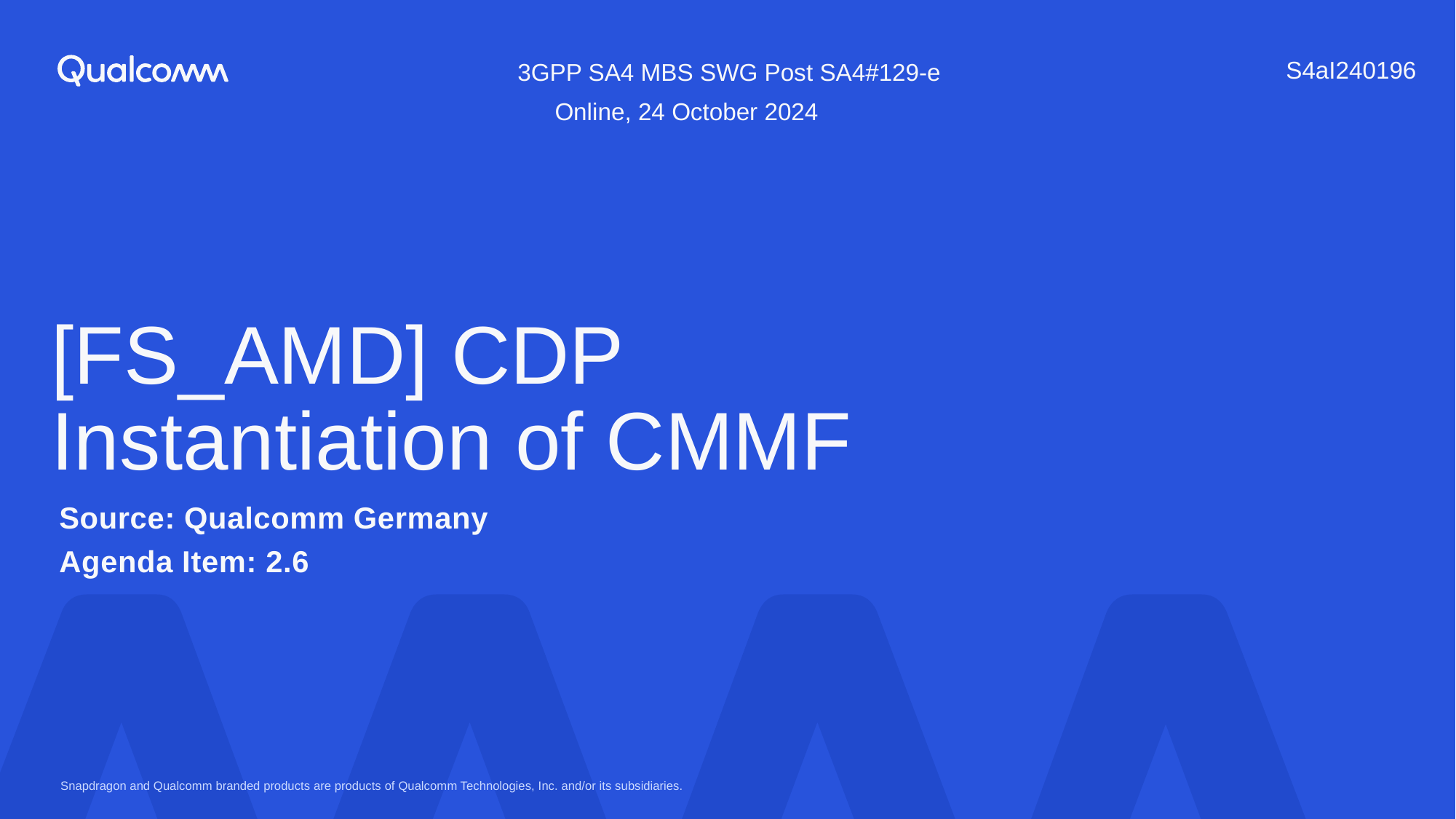

S4aI240196
3GPP SA4 MBS SWG Post SA4#129-e
Online, 24 October 2024
# [FS_AMD] CDP Instantiation of CMMF
Source: Qualcomm Germany
Agenda Item: 2.6